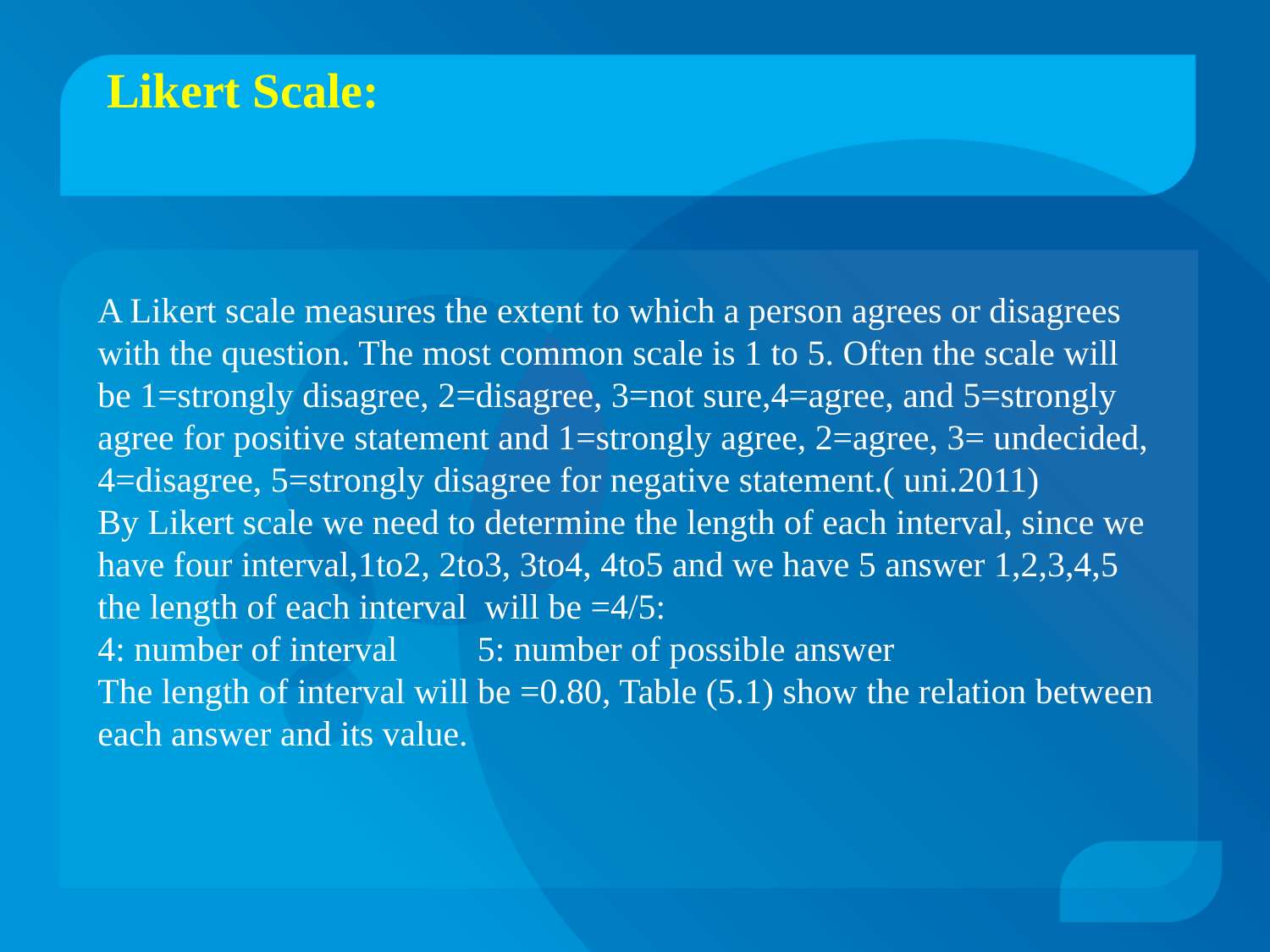

Likert Scale:

A Likert scale measures the extent to which a person agrees or disagrees with the question. The most common scale is 1 to 5. Often the scale will be 1=strongly disagree, 2=disagree, 3=not sure,4=agree, and 5=strongly agree for positive statement and 1=strongly agree, 2=agree, 3= undecided, 4=disagree, 5=strongly disagree for negative statement.( uni.2011)
By Likert scale we need to determine the length of each interval, since we have four interval,1to2, 2to3, 3to4, 4to5 and we have 5 answer 1,2,3,4,5 the length of each interval  will be =4/5:
4: number of interval         5: number of possible answer
The length of interval will be =0.80, Table (5.1) show the relation between each answer and its value.